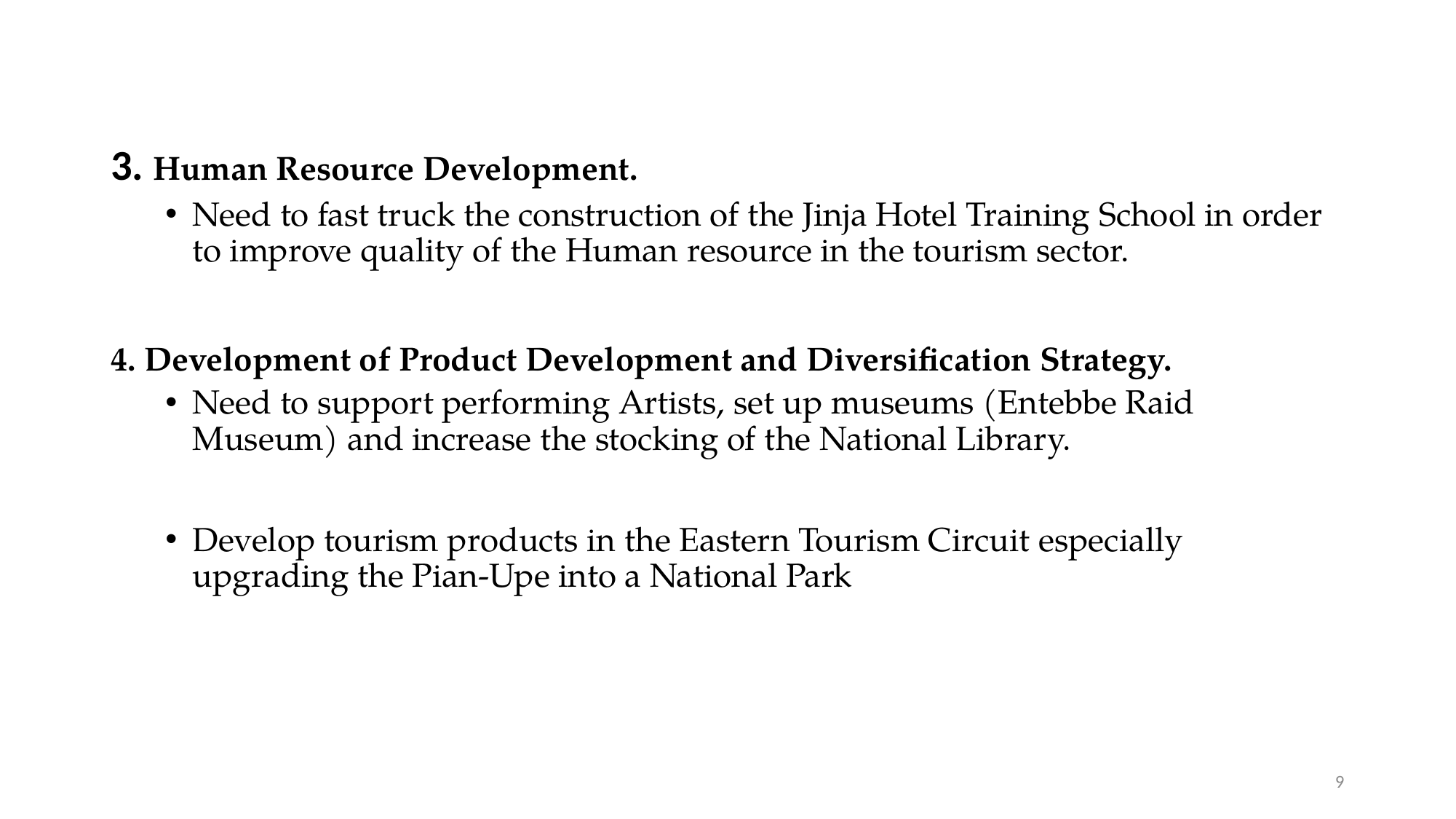

3. Human Resource Development.
Need to fast truck the construction of the Jinja Hotel Training School in order to improve quality of the Human resource in the tourism sector.

4. Development of Product Development and Diversification Strategy.
Need to support performing Artists, set up museums (Entebbe Raid Museum) and increase the stocking of the National Library.

Develop tourism products in the Eastern Tourism Circuit especially upgrading the Pian-Upe into a National Park

9